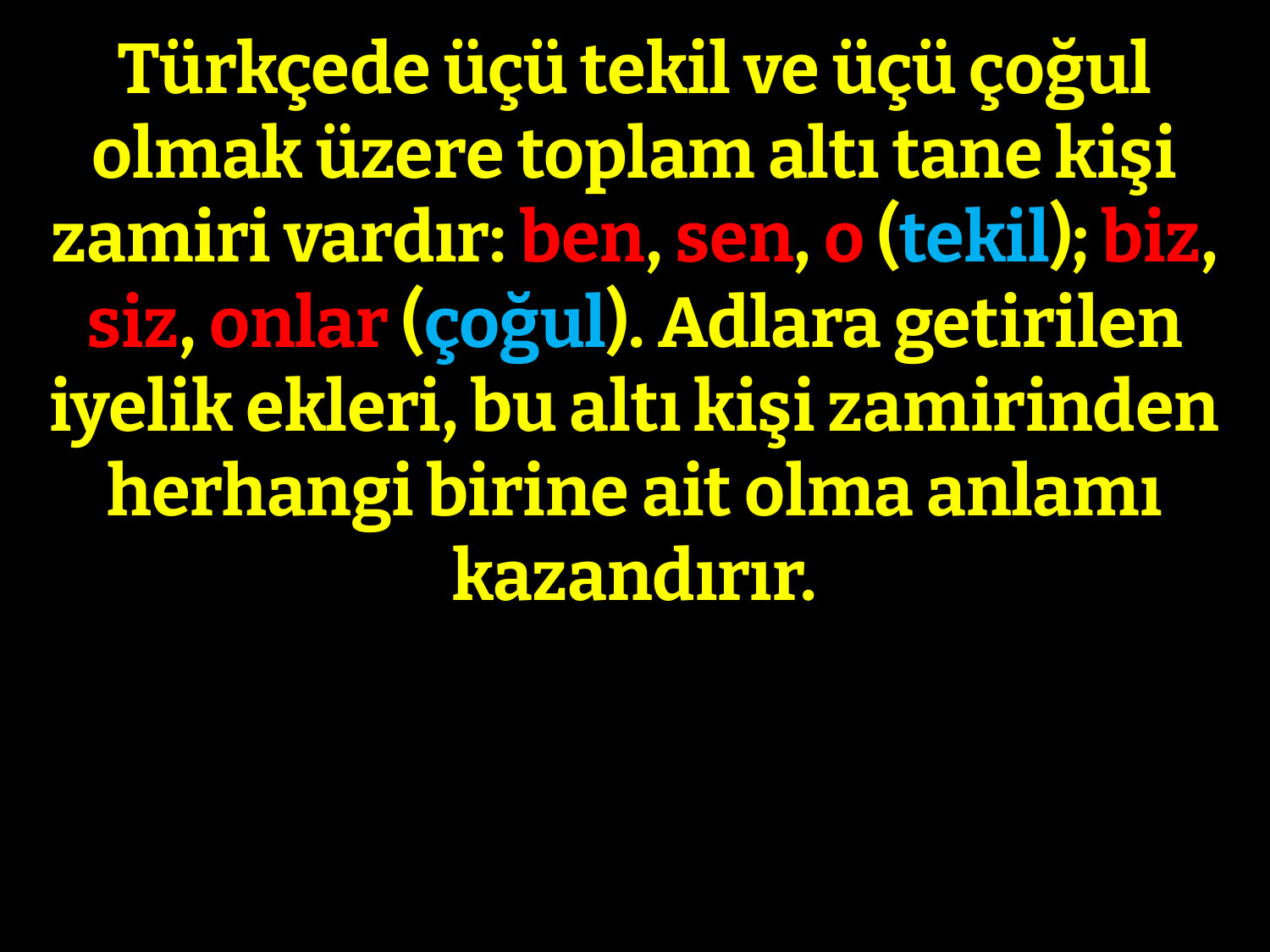

Türkçede üçü tekil ve üçü çoğul olmak üzere toplam altı tane kişi zamiri vardır: ben, sen, o (tekil); biz, siz, onlar (çoğul). Adlara getirilen iyelik ekleri, bu altı kişi zamirinden herhangi birine ait olma anlamı kazandırır.

#